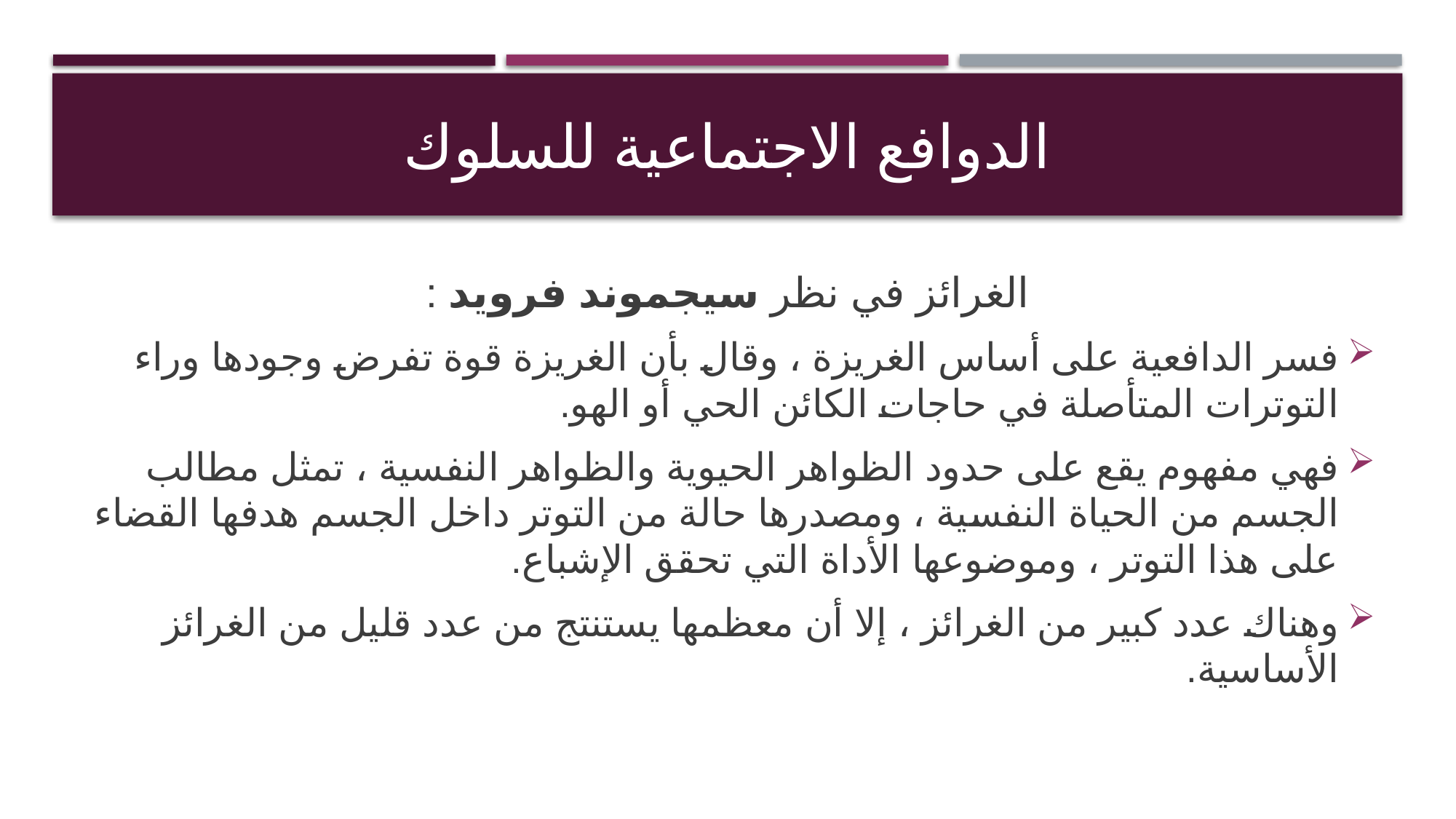

# الدوافع الاجتماعية للسلوك
الغرائز في نظر سيجموند فرويد :
فسر الدافعية على أساس الغريزة ، وقال بأن الغريزة قوة تفرض وجودها وراء التوترات المتأصلة في حاجات الكائن الحي أو الهو.
فهي مفهوم يقع على حدود الظواهر الحيوية والظواهر النفسية ، تمثل مطالب الجسم من الحياة النفسية ، ومصدرها حالة من التوتر داخل الجسم هدفها القضاء على هذا التوتر ، وموضوعها الأداة التي تحقق الإشباع.
وهناك عدد كبير من الغرائز ، إلا أن معظمها يستنتج من عدد قليل من الغرائز الأساسية.